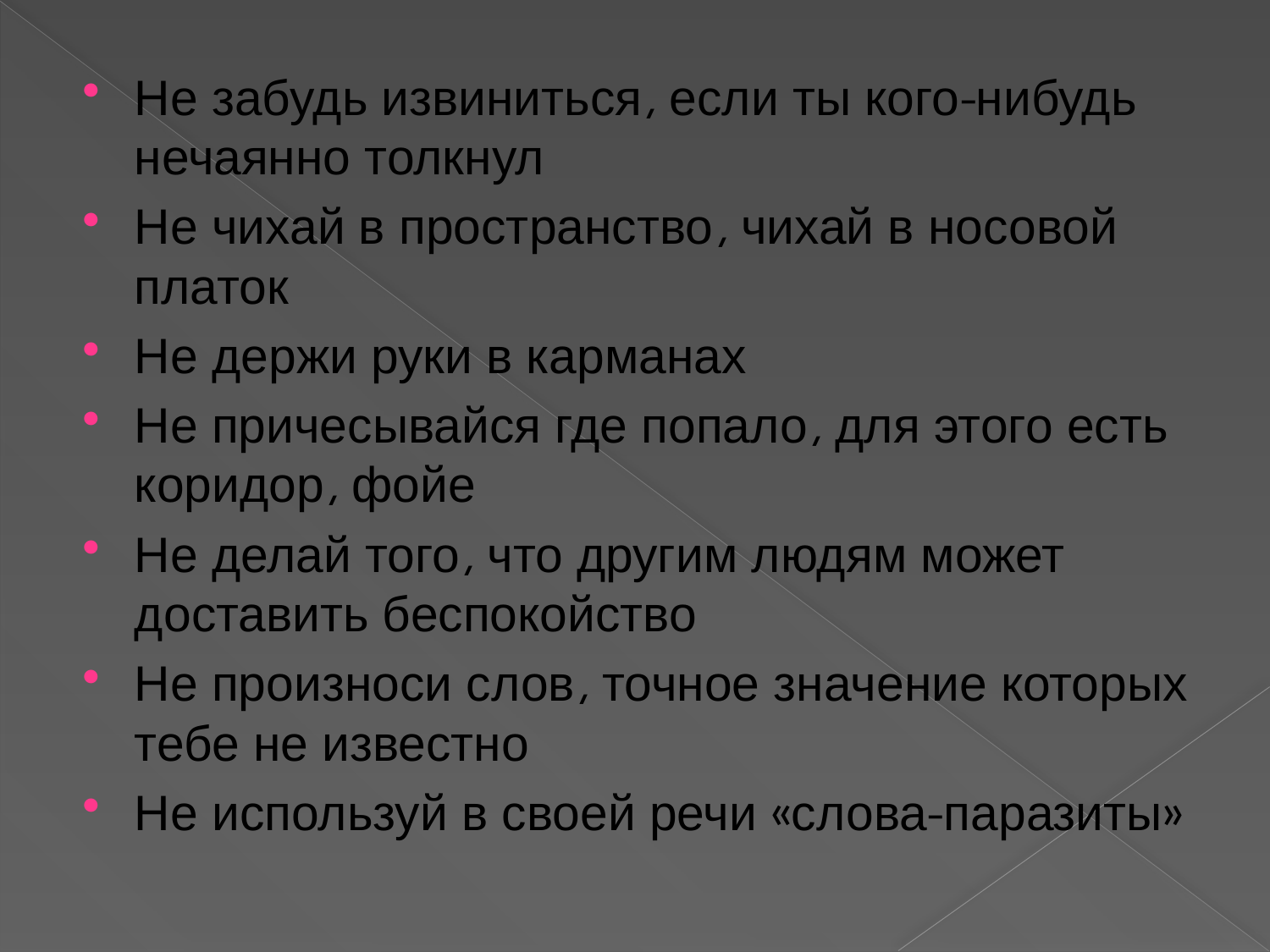

#
Не забудь извиниться, если ты кого-нибудь нечаянно толкнул
Не чихай в пространство, чихай в носовой платок
Не держи руки в карманах
Не причесывайся где попало, для этого есть коридор, фойе
Не делай того, что другим людям может доставить беспокойство
Не произноси слов, точное значение которых тебе не известно
Не используй в своей речи «слова-паразиты»